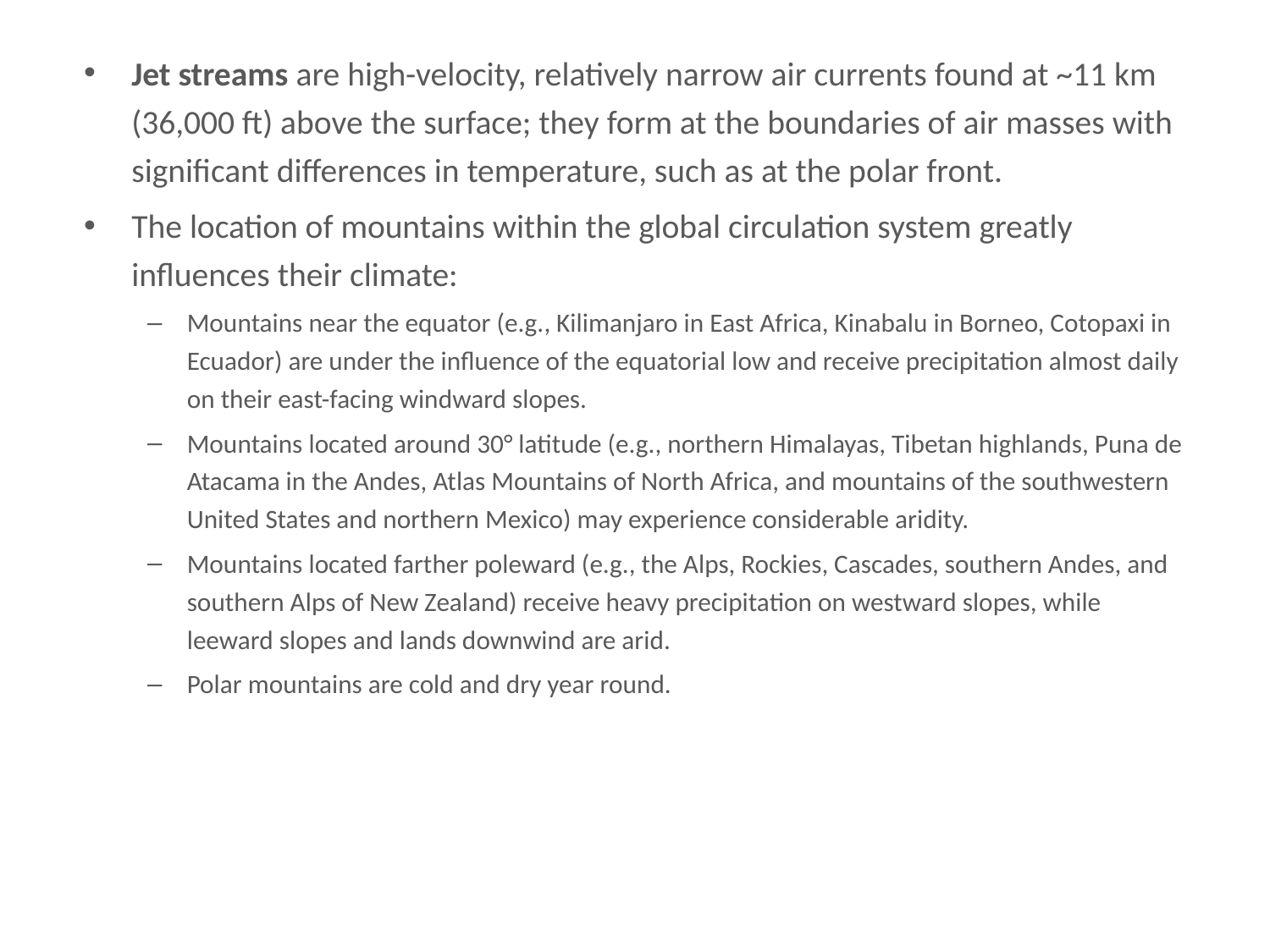

# Jet streams are high-velocity, relatively narrow air currents found at ~11 km...
Jet streams are high-velocity, relatively narrow air currents found at ~11 km (36,000 ft) above the surface; they form at the boundaries of air masses with significant differences in temperature, such as at the polar front.
The location of mountains within the global circulation system greatly influences their climate:
Mountains near the equator (e.g., Kilimanjaro in East Africa, Kinabalu in Borneo, Cotopaxi in Ecuador) are under the influence of the equatorial low and receive precipitation almost daily on their east-facing windward slopes.
Mountains located around 30° latitude (e.g., northern Himalayas, Tibetan highlands, Puna de Atacama in the Andes, Atlas Mountains of North Africa, and mountains of the southwestern United States and northern Mexico) may experience considerable aridity.
Mountains located farther poleward (e.g., the Alps, Rockies, Cascades, southern Andes, and southern Alps of New Zealand) receive heavy precipitation on westward slopes, while leeward slopes and lands downwind are arid.
Polar mountains are cold and dry year round.